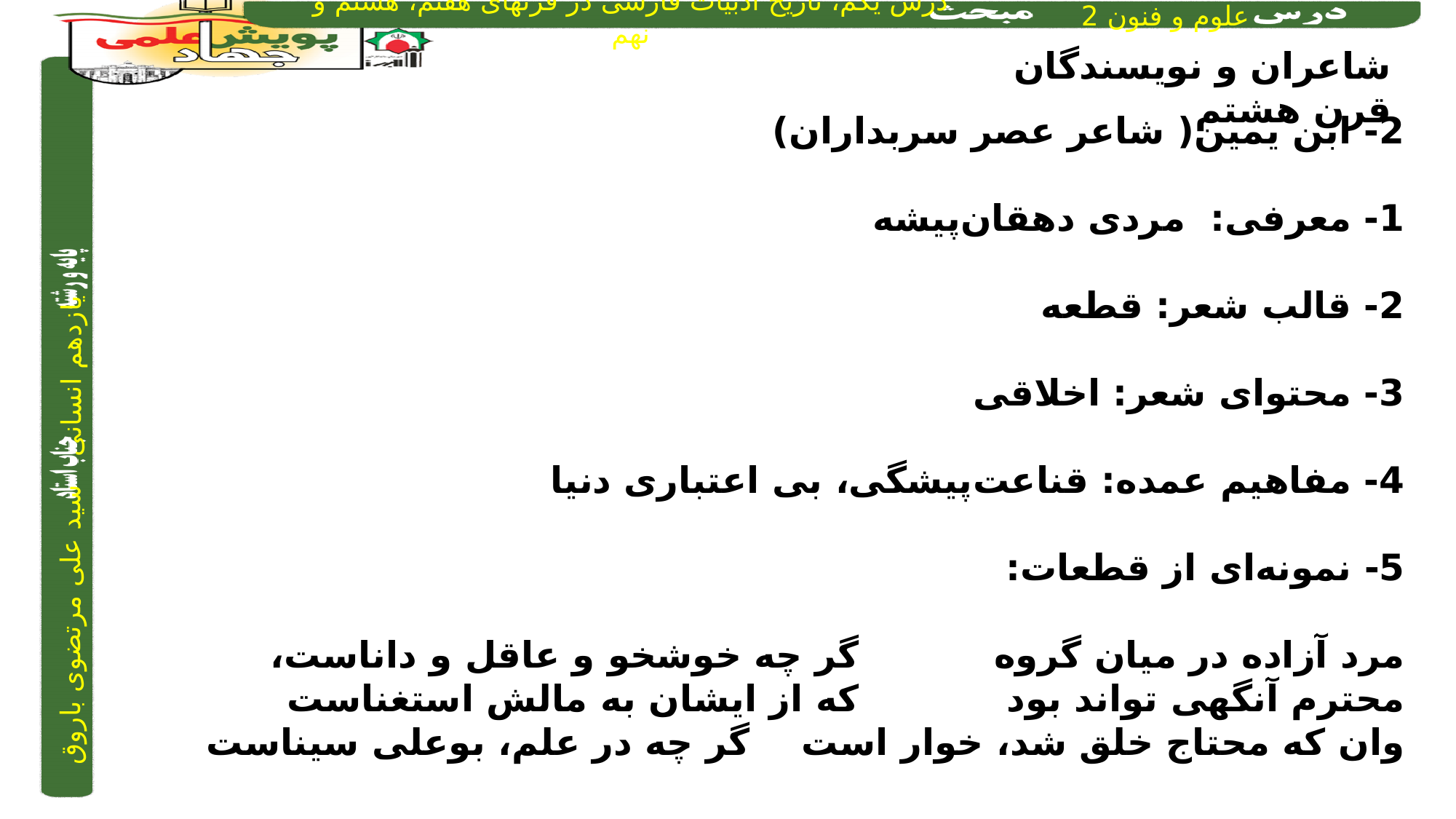

شاعران و نویسندگان قرن هشتم
2- ابن یمین( شاعر عصر سربداران)

1- معرفی:  مردی دهقان‌پیشه

2- قالب شعر: قطعه

3- محتوای شعر: اخلاقی

4- مفاهیم عمده: قناعت‌پیشگی، بی اعتباری دنیا

5- نمونه‌ای از قطعات:

مرد آزاده در میان گروه 			گر چه خوشخو و عاقل و داناست،
محترم آنگهی تواند بود 			که از ایشان به مالش استغناست
وان که محتاج خلق شد، خوار است		گر چه در علم، بوعلی سیناست